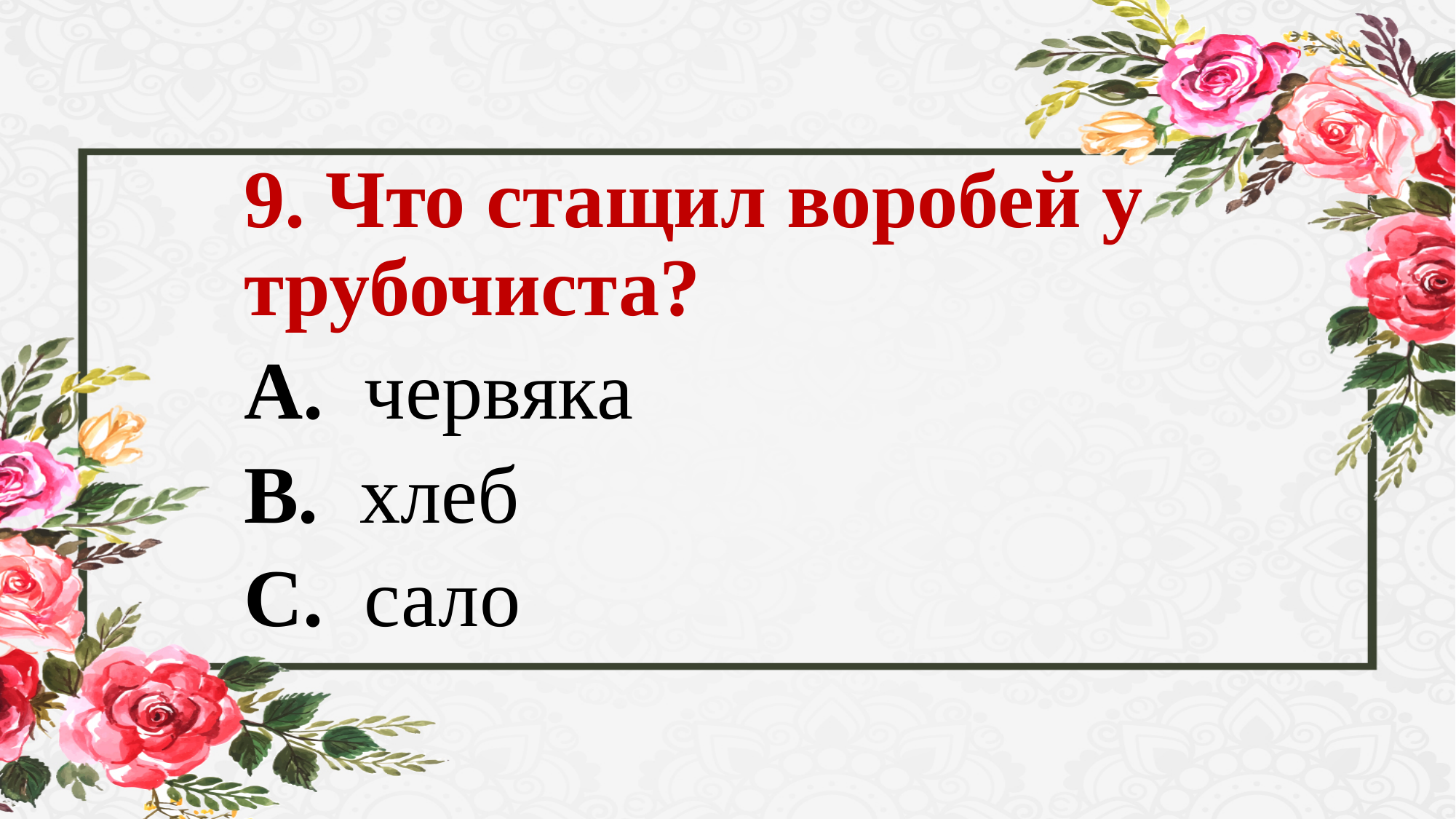

#
9. Что стащил воробей у трубочиста?
A.  червяка
B.  хлеб
C.  сало